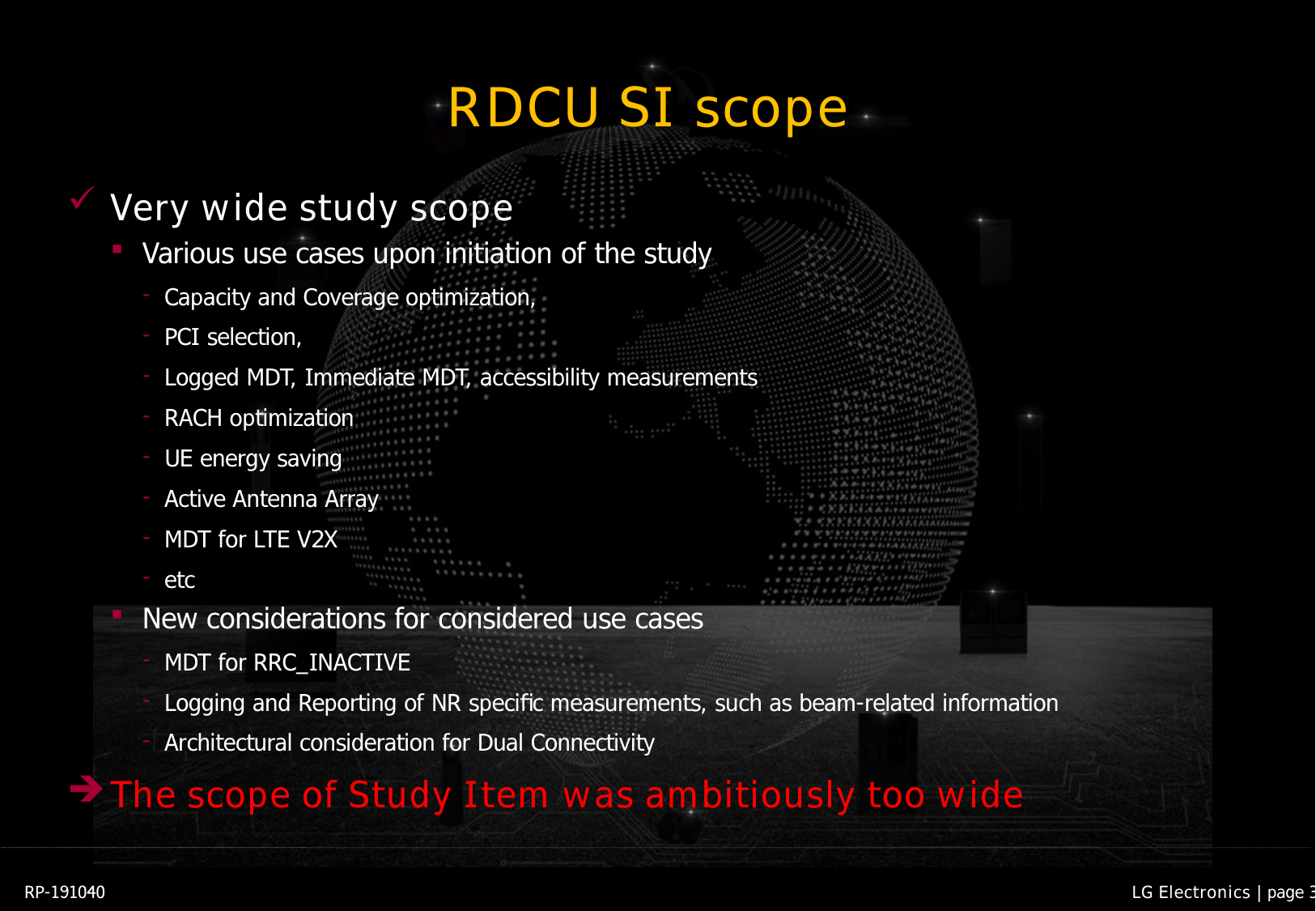

# RDCU SI scope
Very wide study scope
Various use cases upon initiation of the study
Capacity and Coverage optimization,
PCI selection,
Logged MDT, Immediate MDT, accessibility measurements
RACH optimization
UE energy saving
Active Antenna Array
MDT for LTE V2X
etc
New considerations for considered use cases
MDT for RRC_INACTIVE
Logging and Reporting of NR specific measurements, such as beam-related information
Architectural consideration for Dual Connectivity
The scope of Study Item was ambitiously too wide